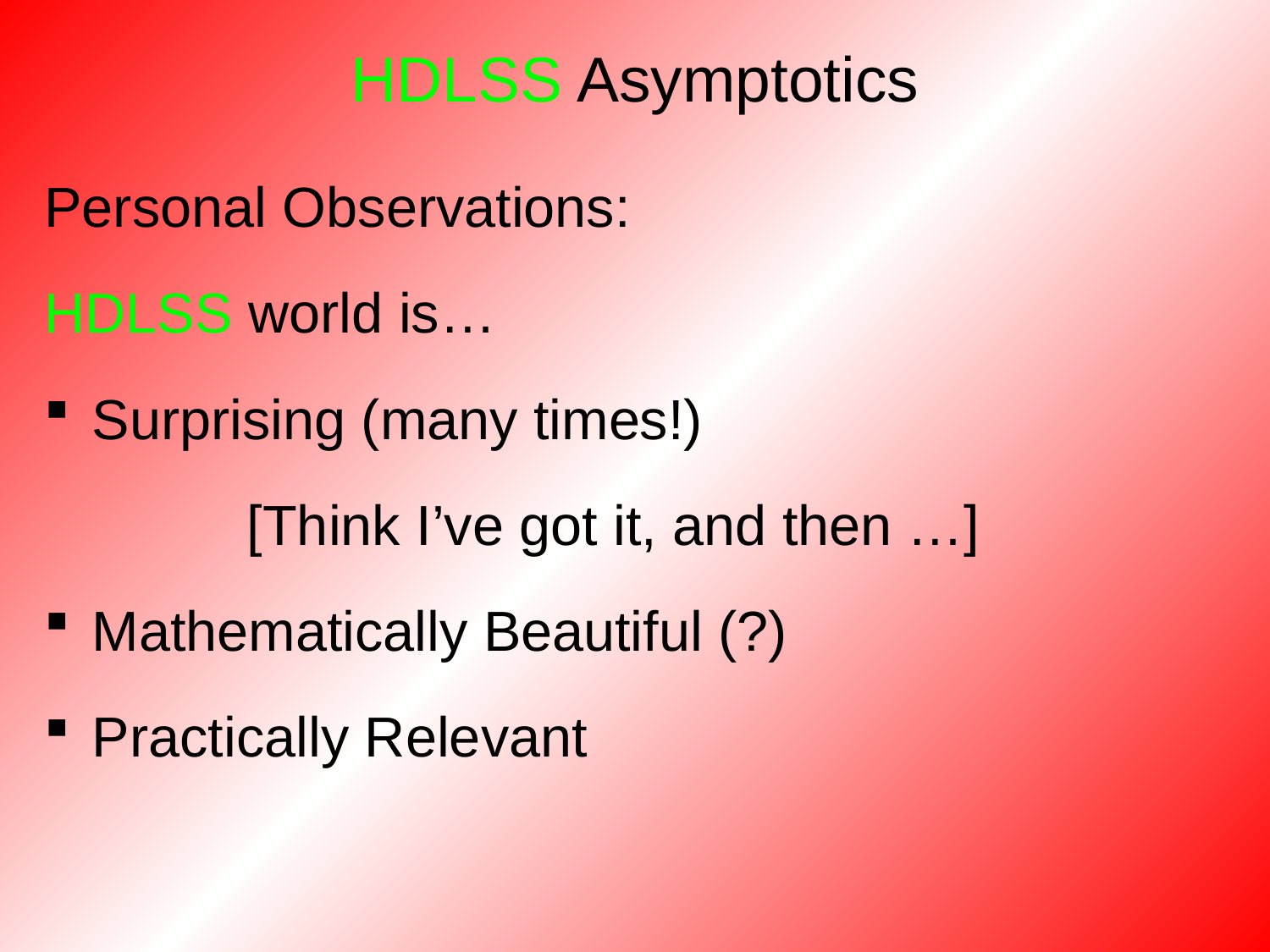

# HDLSS Asymptotics
Personal Observations:
HDLSS world is…
Surprising (many times!)
[Think I’ve got it, and then …]
Mathematically Beautiful (?)
Practically Relevant